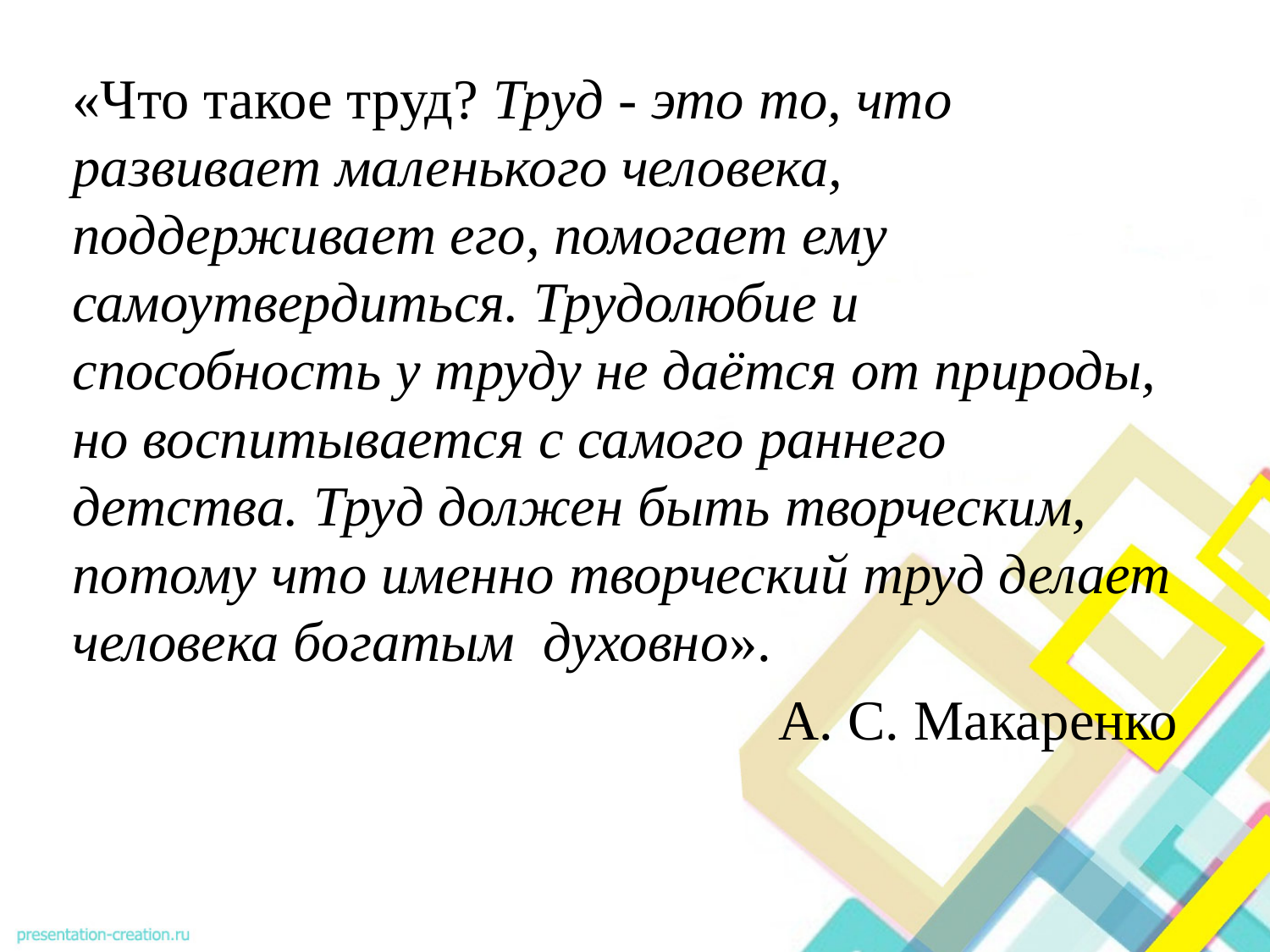

«Что такое труд? Труд - это то, что развивает маленького человека, поддерживает его, помогает ему самоутвердиться. Трудолюбие и способность у труду не даётся от природы, но воспитывается с самого раннего детства. Труд должен быть творческим, потому что именно творческий труд делает человека богатым  духовно».
 А. С. Макаренко